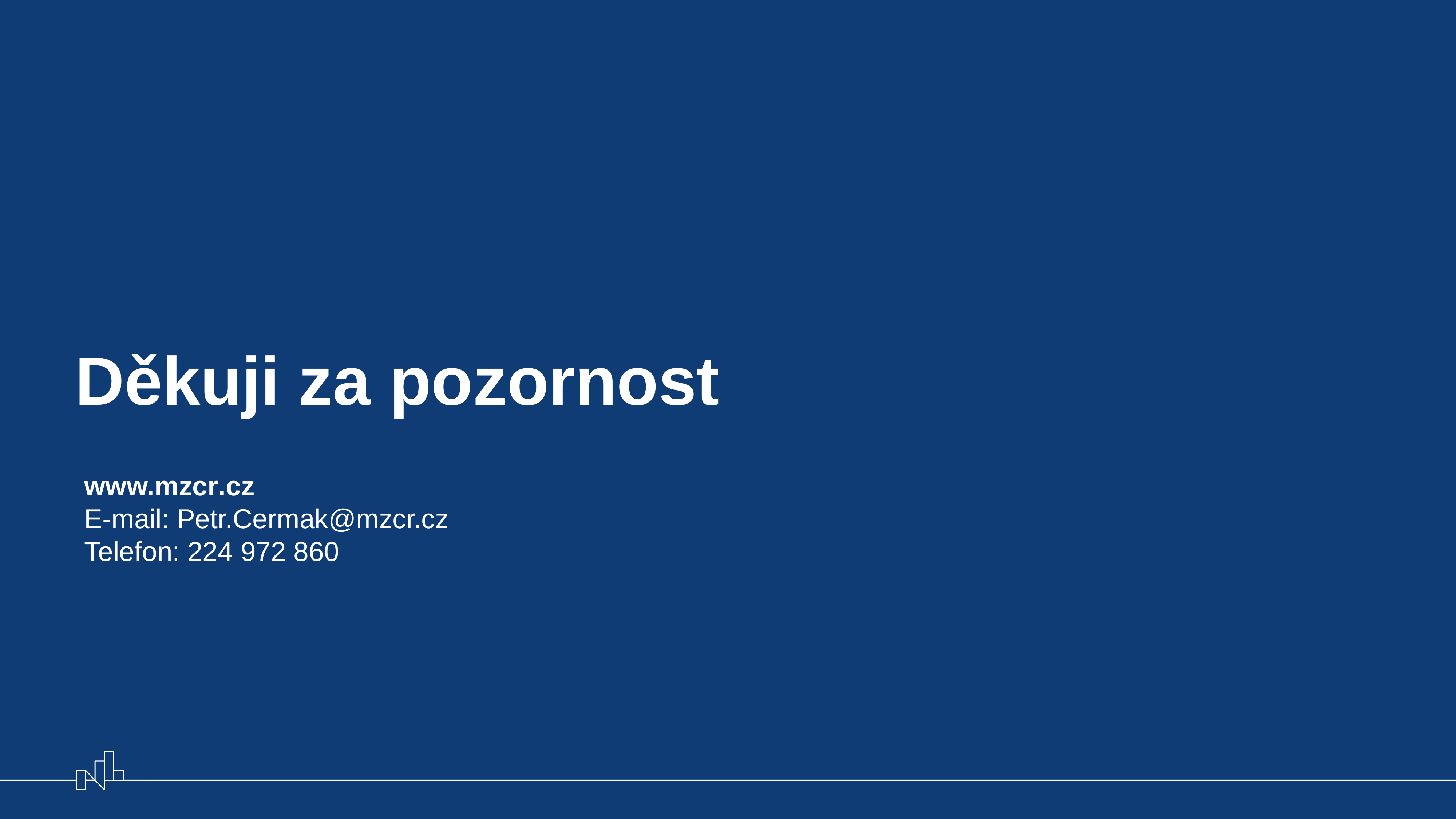

# Děkuji za pozornost
www.mzcr.cz
E-mail: Petr.Cermak@mzcr.cz
Telefon: 224 972 860